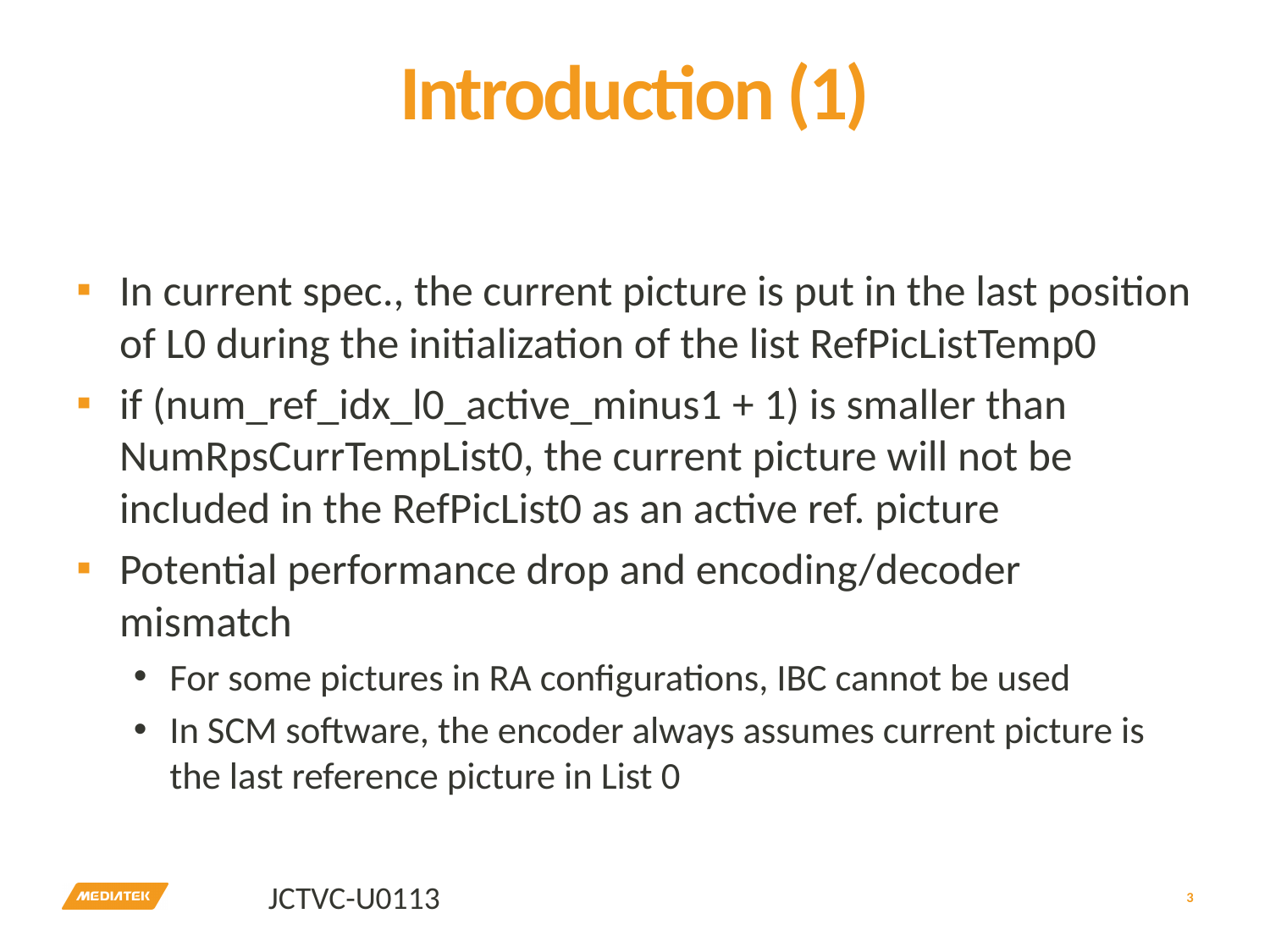

# Introduction (1)
In current spec., the current picture is put in the last position of L0 during the initialization of the list RefPicListTemp0
if (num_ref_idx_l0_active_minus1 + 1) is smaller than NumRpsCurrTempList0, the current picture will not be included in the RefPicList0 as an active ref. picture
Potential performance drop and encoding/decoder mismatch
For some pictures in RA configurations, IBC cannot be used
In SCM software, the encoder always assumes current picture is the last reference picture in List 0
3